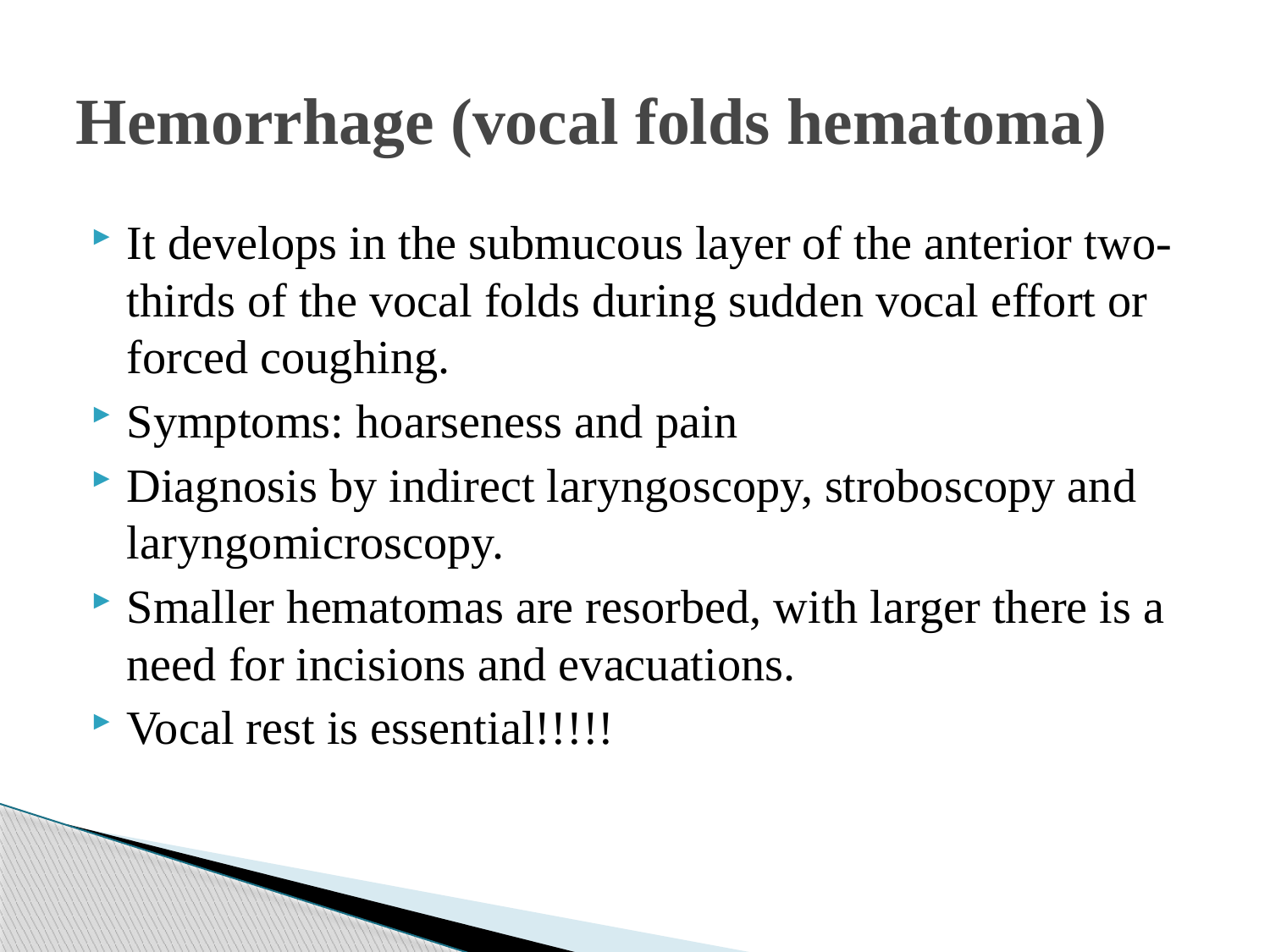

# Hemorrhage (vocal folds hematoma)
It develops in the submucous layer of the anterior two-thirds of the vocal folds during sudden vocal effort or forced coughing.
Symptoms: hoarseness and pain
Diagnosis by indirect laryngoscopy, stroboscopy and laryngomicroscopy.
Smaller hematomas are resorbed, with larger there is a need for incisions and evacuations.
Vocal rest is essential!!!!!